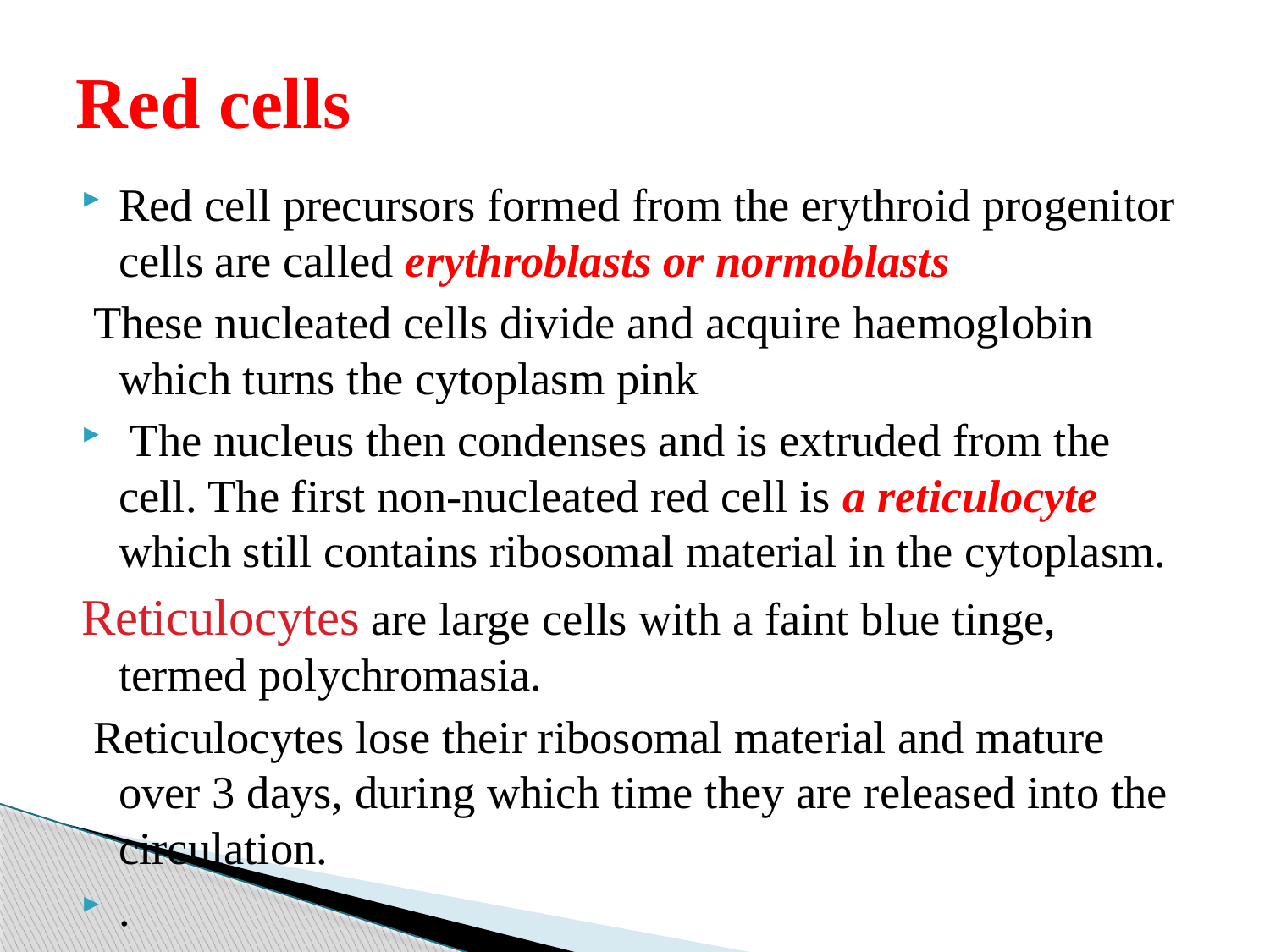

# Red cells
Red cell precursors formed from the erythroid progenitor cells are called erythroblasts or normoblasts
 These nucleated cells divide and acquire haemoglobin which turns the cytoplasm pink
 The nucleus then condenses and is extruded from the cell. The first non-nucleated red cell is a reticulocyte which still contains ribosomal material in the cytoplasm.
Reticulocytes are large cells with a faint blue tinge, termed polychromasia.
 Reticulocytes lose their ribosomal material and mature over 3 days, during which time they are released into the circulation.
.